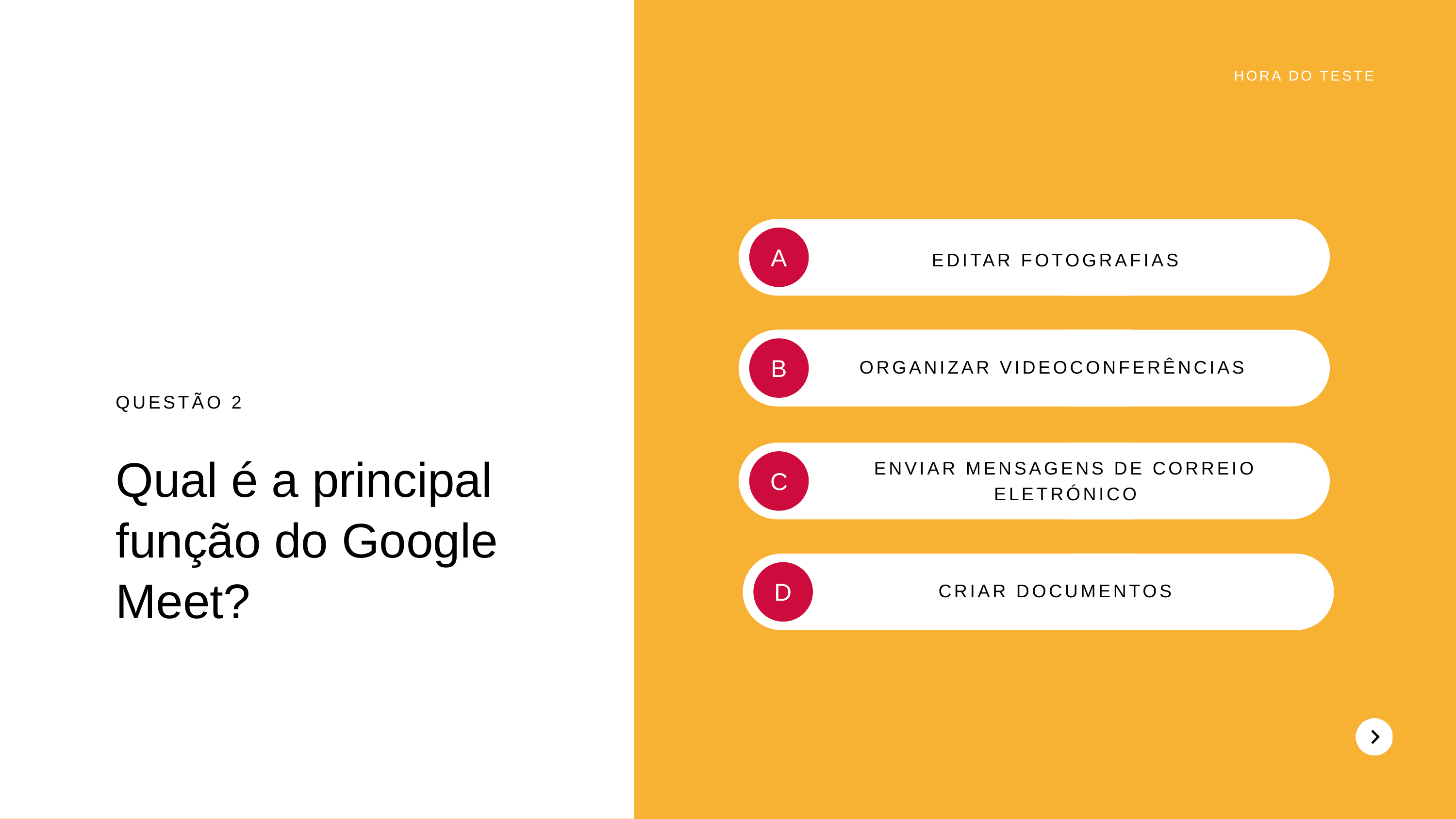

HORA DO TESTE

A
EDITAR FOTOGRAFIAS

B
ORGANIZAR VIDEOCONFERÊNCIAS
QUESTÃO 2
Qual é a principal função do Google Meet?

ENVIAR MENSAGENS DE CORREIO ELETRÓNICO
C

D
CRIAR DOCUMENTOS